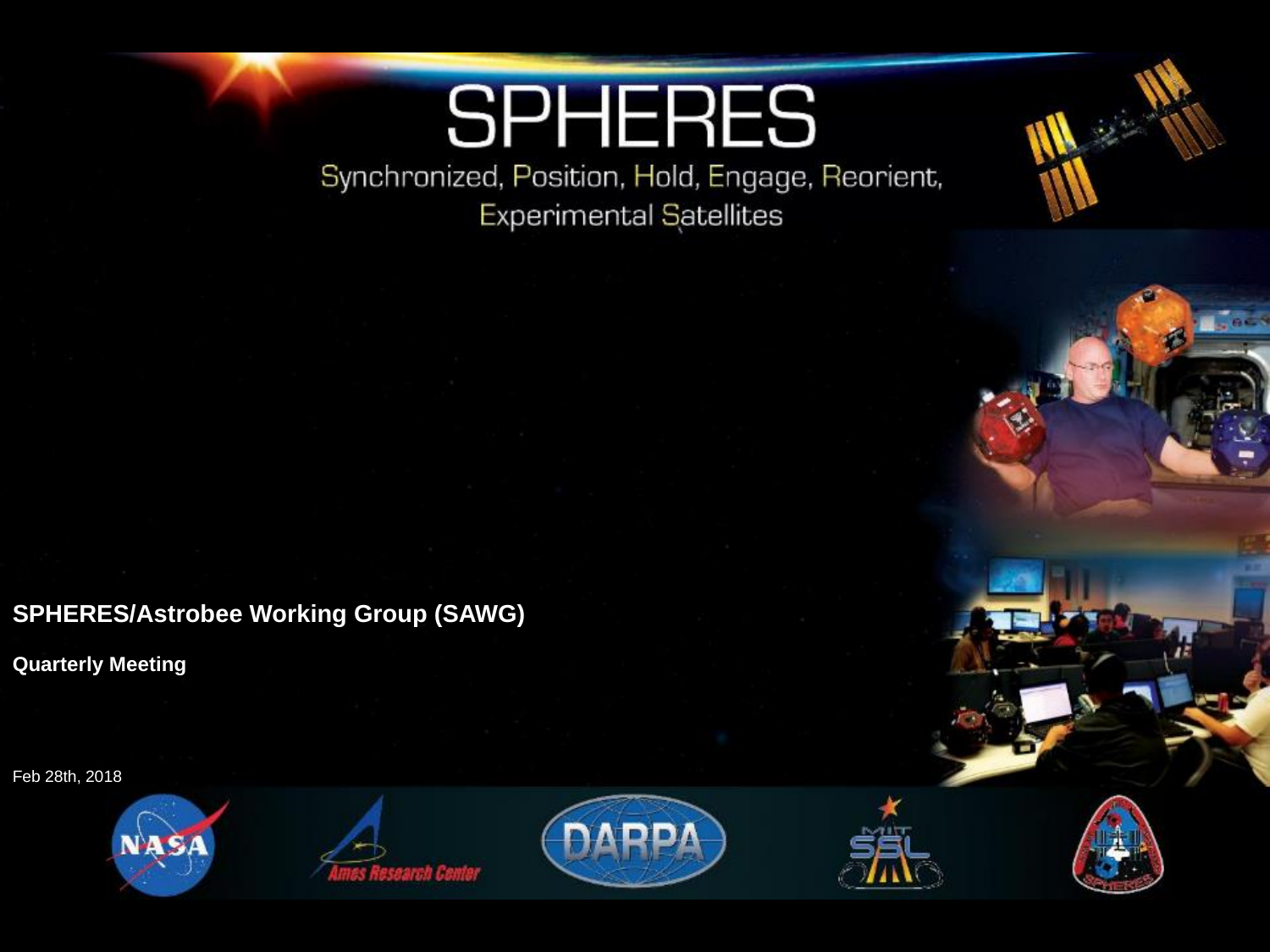

SPHERES/Astrobee Working Group (SAWG)
Quarterly Meeting

Feb 28th, 2018